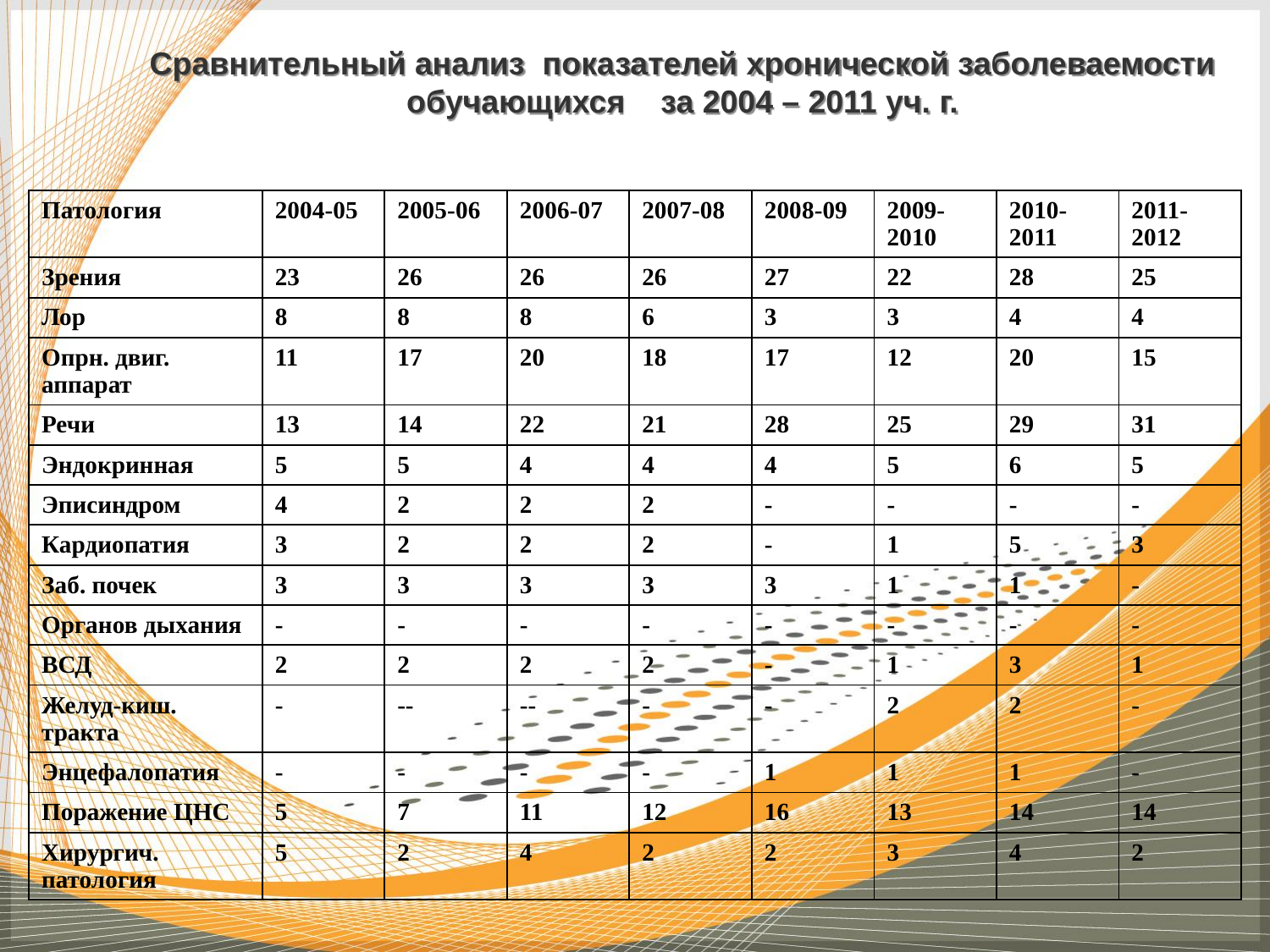

Сравнительный анализ  показателей хронической заболеваемости обучающихся    за 2004 – 2011 уч. г.
| Патология | 2004-05 | 2005-06 | 2006-07 | 2007-08 | 2008-09 | 2009-2010 | 2010-2011 | 2011-2012 |
| --- | --- | --- | --- | --- | --- | --- | --- | --- |
| Зрения | 23 | 26 | 26 | 26 | 27 | 22 | 28 | 25 |
| Лор | 8 | 8 | 8 | 6 | 3 | 3 | 4 | 4 |
| Опрн. двиг. аппарат | 11 | 17 | 20 | 18 | 17 | 12 | 20 | 15 |
| Речи | 13 | 14 | 22 | 21 | 28 | 25 | 29 | 31 |
| Эндокринная | 5 | 5 | 4 | 4 | 4 | 5 | 6 | 5 |
| Эписиндром | 4 | 2 | 2 | 2 | - | - | - | - |
| Кардиопатия | 3 | 2 | 2 | 2 | - | 1 | 5 | 3 |
| Заб. почек | 3 | 3 | 3 | 3 | 3 | 1 | 1 | - |
| Органов дыхания | - | - | - | - | - | - | - | - |
| ВСД | 2 | 2 | 2 | 2 | - | 1 | 3 | 1 |
| Желуд-киш. тракта | - | -- | -- | - | - | 2 | 2 | - |
| Энцефалопатия | - | - | - | - | 1 | 1 | 1 | - |
| Поражение ЦНС | 5 | 7 | 11 | 12 | 16 | 13 | 14 | 14 |
| Хирургич. патология | 5 | 2 | 4 | 2 | 2 | 3 | 4 | 2 |